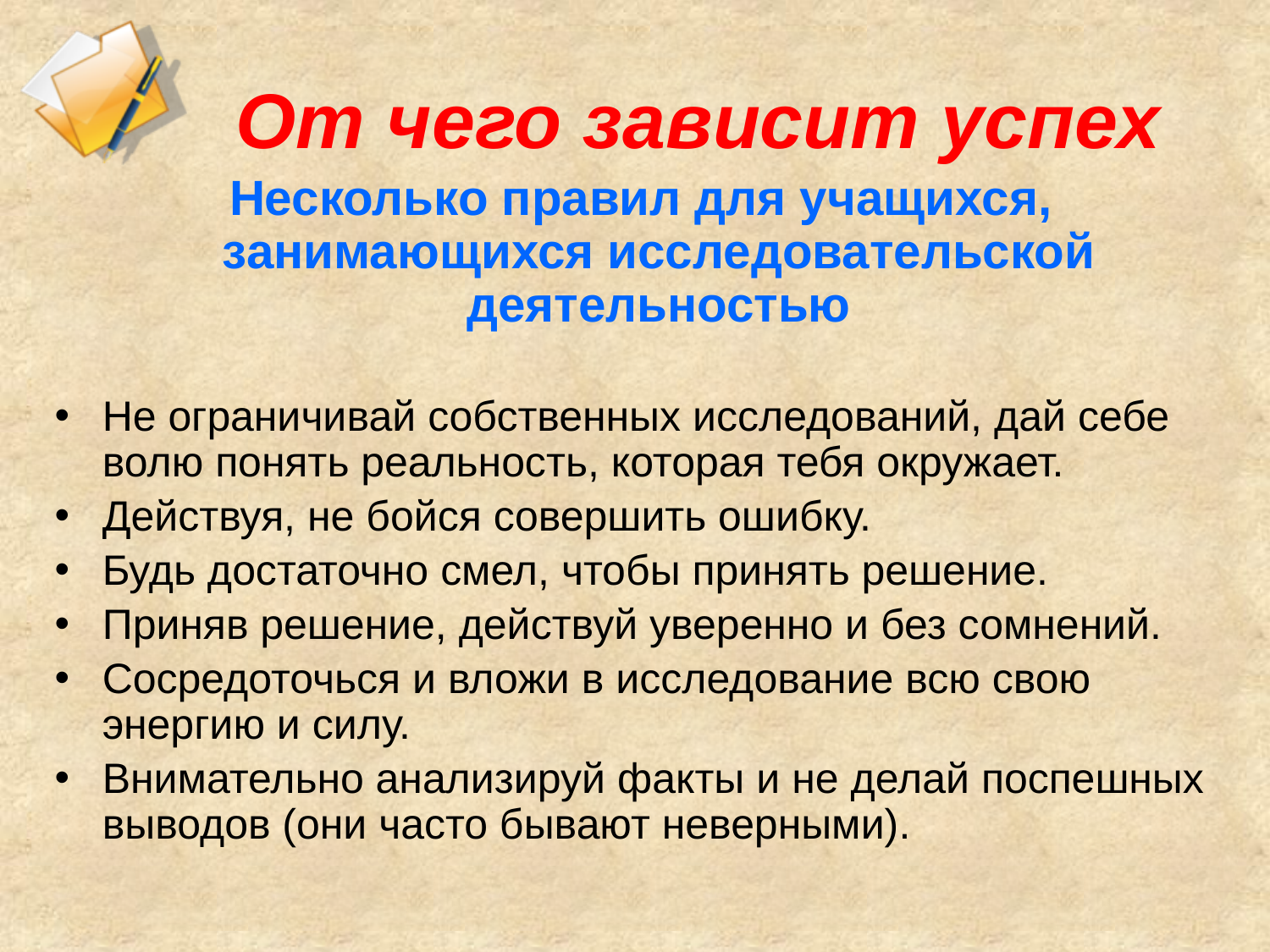

# От чего зависит успех
 Несколько правил для учащихся, занимающихся исследовательской деятельностью

Не ограничивай собственных исследований, дай себе волю понять реальность, которая тебя окружает.
Действуя, не бойся совершить ошибку.
Будь достаточно смел, чтобы принять решение.
Приняв решение, действуй уверенно и без сомнений.
Сосредоточься и вложи в исследование всю свою энергию и силу.
Внимательно анализируй факты и не делай поспешных выводов (они часто бывают неверными).